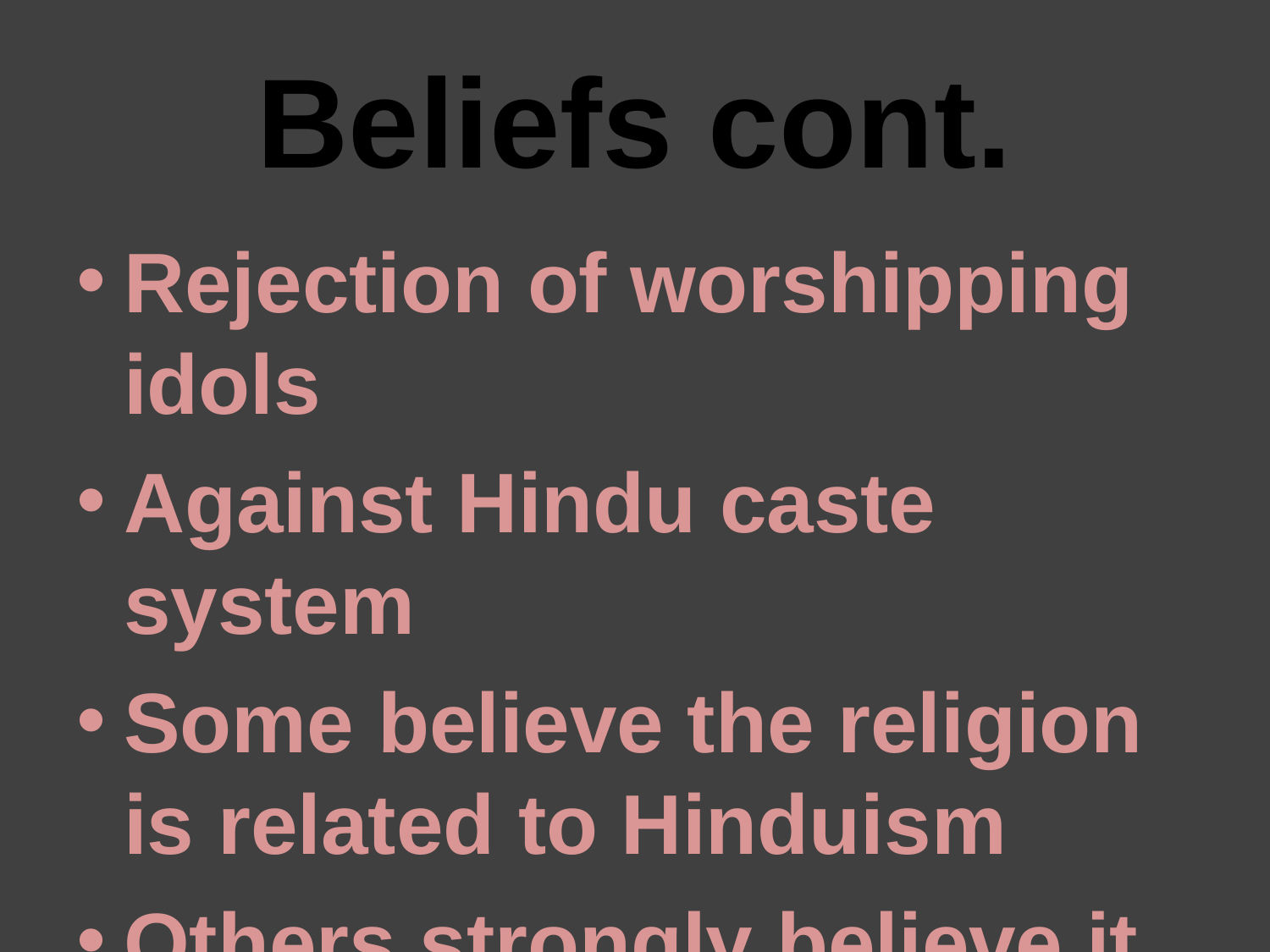

# Beliefs cont.
Rejection of worshipping idols
Against Hindu caste system
Some believe the religion is related to Hinduism
Others strongly believe it is a “direct revelation from God”